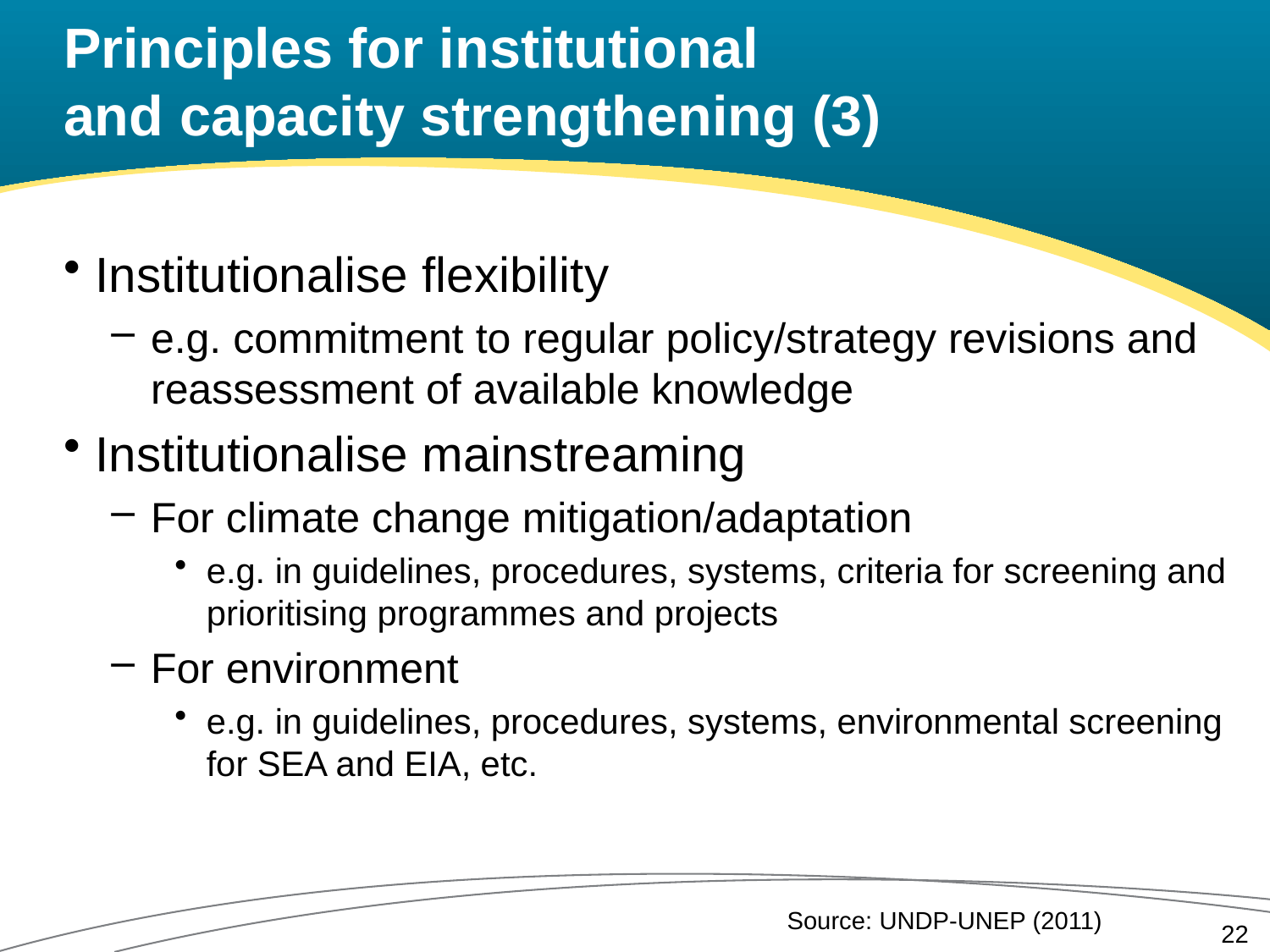

# Principles for institutional and capacity strengthening (3)
Institutionalise flexibility
e.g. commitment to regular policy/strategy revisions and reassessment of available knowledge
Institutionalise mainstreaming
For climate change mitigation/adaptation
e.g. in guidelines, procedures, systems, criteria for screening and prioritising programmes and projects
For environment
e.g. in guidelines, procedures, systems, environmental screening for SEA and EIA, etc.

Source: UNDP-UNEP (2011)
22